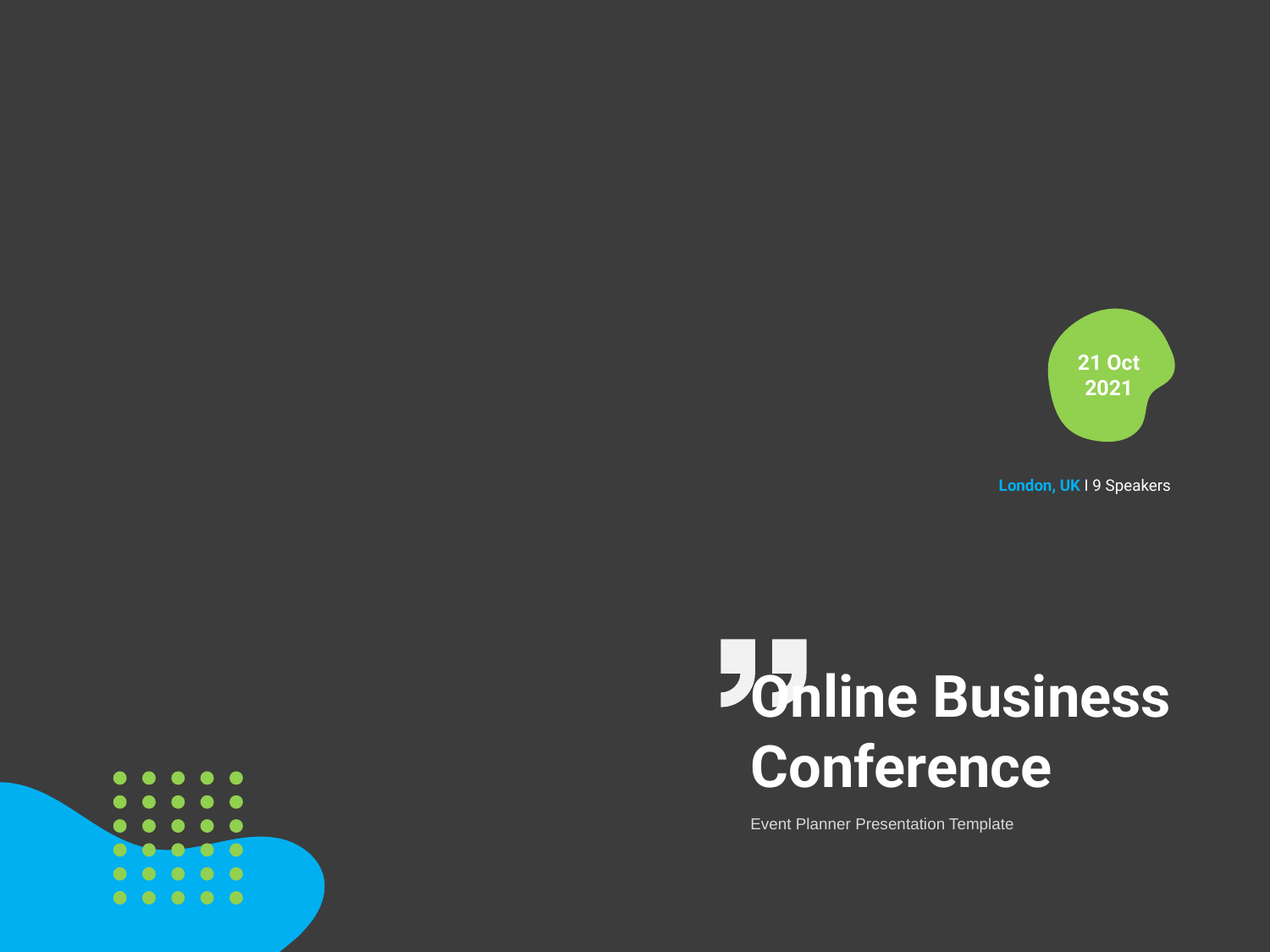

21 Oct 2021
London, UK I 9 Speakers
# Online Business Conference

Event Planner Presentation Template